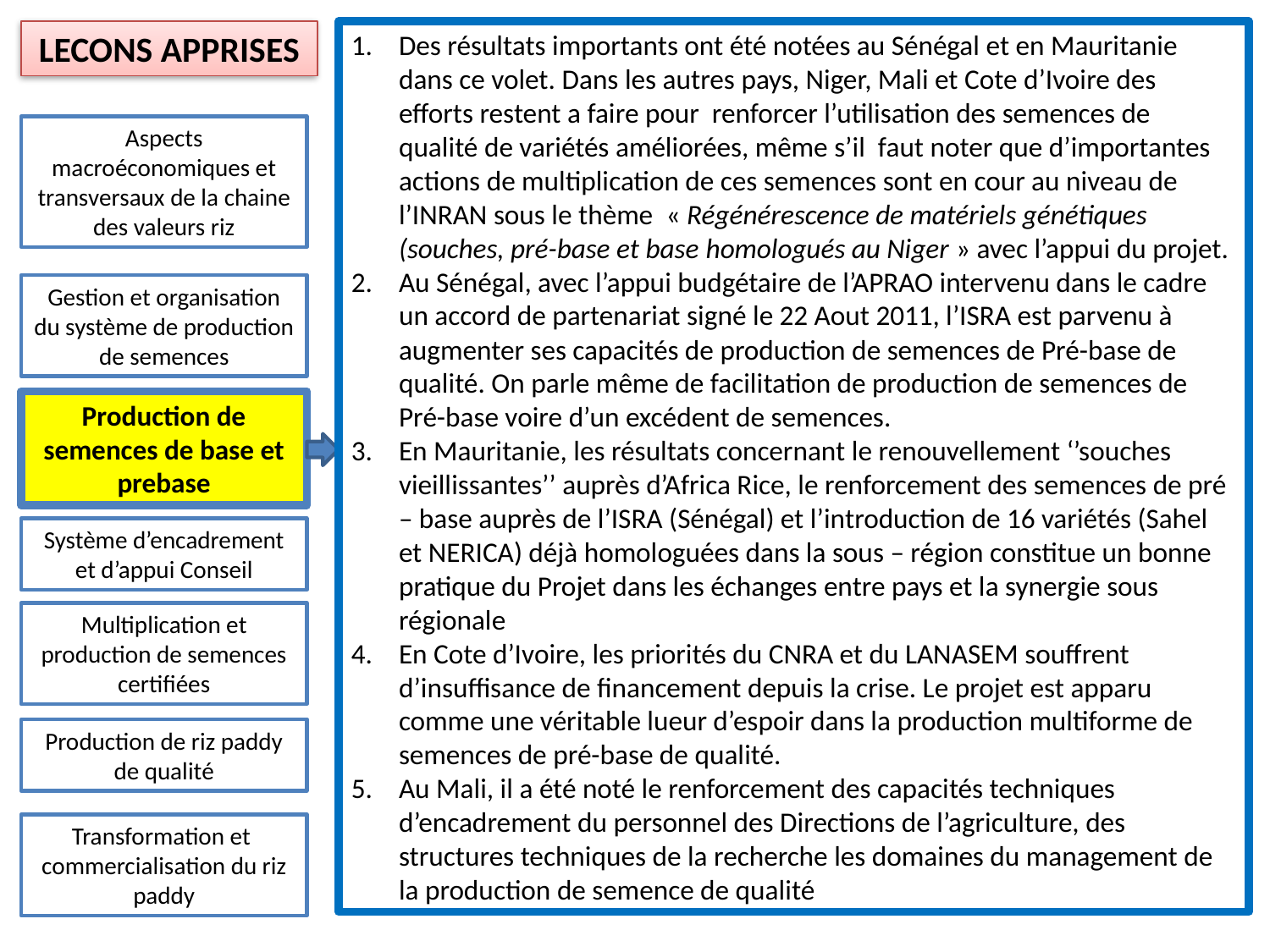

LECONS APPRISES
Des résultats importants ont été notées au Sénégal et en Mauritanie dans ce volet. Dans les autres pays, Niger, Mali et Cote d’Ivoire des efforts restent a faire pour  renforcer l’utilisation des semences de qualité de variétés améliorées, même s’il  faut noter que d’importantes actions de multiplication de ces semences sont en cour au niveau de l’INRAN sous le thème  « Régénérescence de matériels génétiques (souches, pré-base et base homologués au Niger » avec l’appui du projet.
Au Sénégal, avec l’appui budgétaire de l’APRAO intervenu dans le cadre un accord de partenariat signé le 22 Aout 2011, l’ISRA est parvenu à augmenter ses capacités de production de semences de Pré-base de qualité. On parle même de facilitation de production de semences de Pré-base voire d’un excédent de semences.
En Mauritanie, les résultats concernant le renouvellement ‘’souches vieillissantes’’ auprès d’Africa Rice, le renforcement des semences de pré – base auprès de l’ISRA (Sénégal) et l’introduction de 16 variétés (Sahel et NERICA) déjà homologuées dans la sous – région constitue un bonne pratique du Projet dans les échanges entre pays et la synergie sous régionale
En Cote d’Ivoire, les priorités du CNRA et du LANASEM souffrent d’insuffisance de financement depuis la crise. Le projet est apparu comme une véritable lueur d’espoir dans la production multiforme de semences de pré-base de qualité.
Au Mali, il a été noté le renforcement des capacités techniques d’encadrement du personnel des Directions de l’agriculture, des structures techniques de la recherche les domaines du management de la production de semence de qualité
Aspects macroéconomiques et transversaux de la chaine des valeurs riz
Gestion et organisation du système de production de semences
Production de semences de base et prebase

Système d’encadrement et d’appui Conseil
Multiplication et production de semences certifiées
Production de riz paddy de qualité
Transformation et  commercialisation du riz paddy